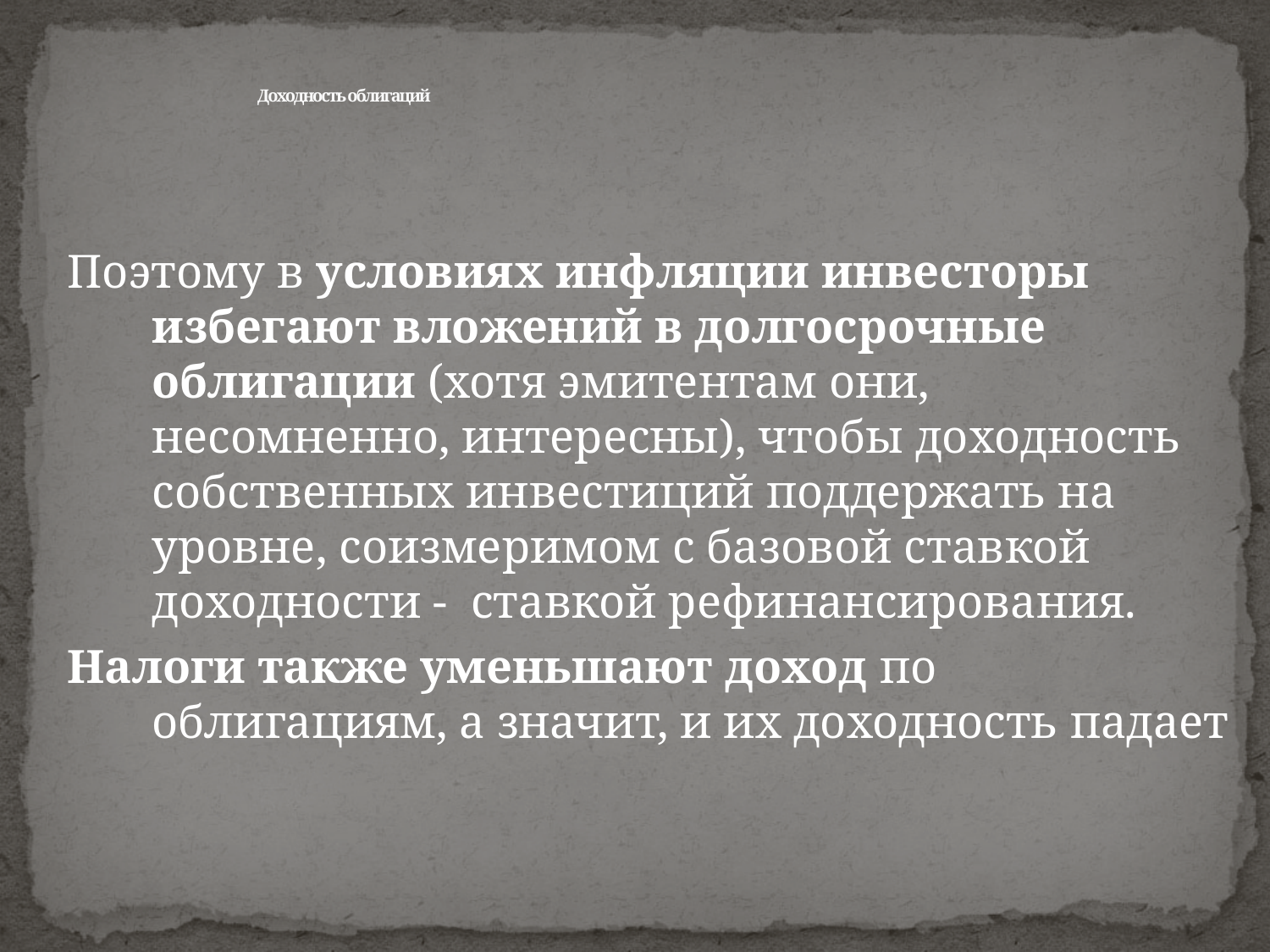

# Доходность облигаций
Поэтому в условиях инфляции инвесторы избегают вложений в долгосрочные облигации (хотя эмитентам они, несомненно, интересны), чтобы доходность собственных инвестиций поддержать на уровне, соизмеримом с базовой ставкой доходности -  ставкой рефинансирования.
Налоги также уменьшают доход по облигациям, а значит, и их доходность падает